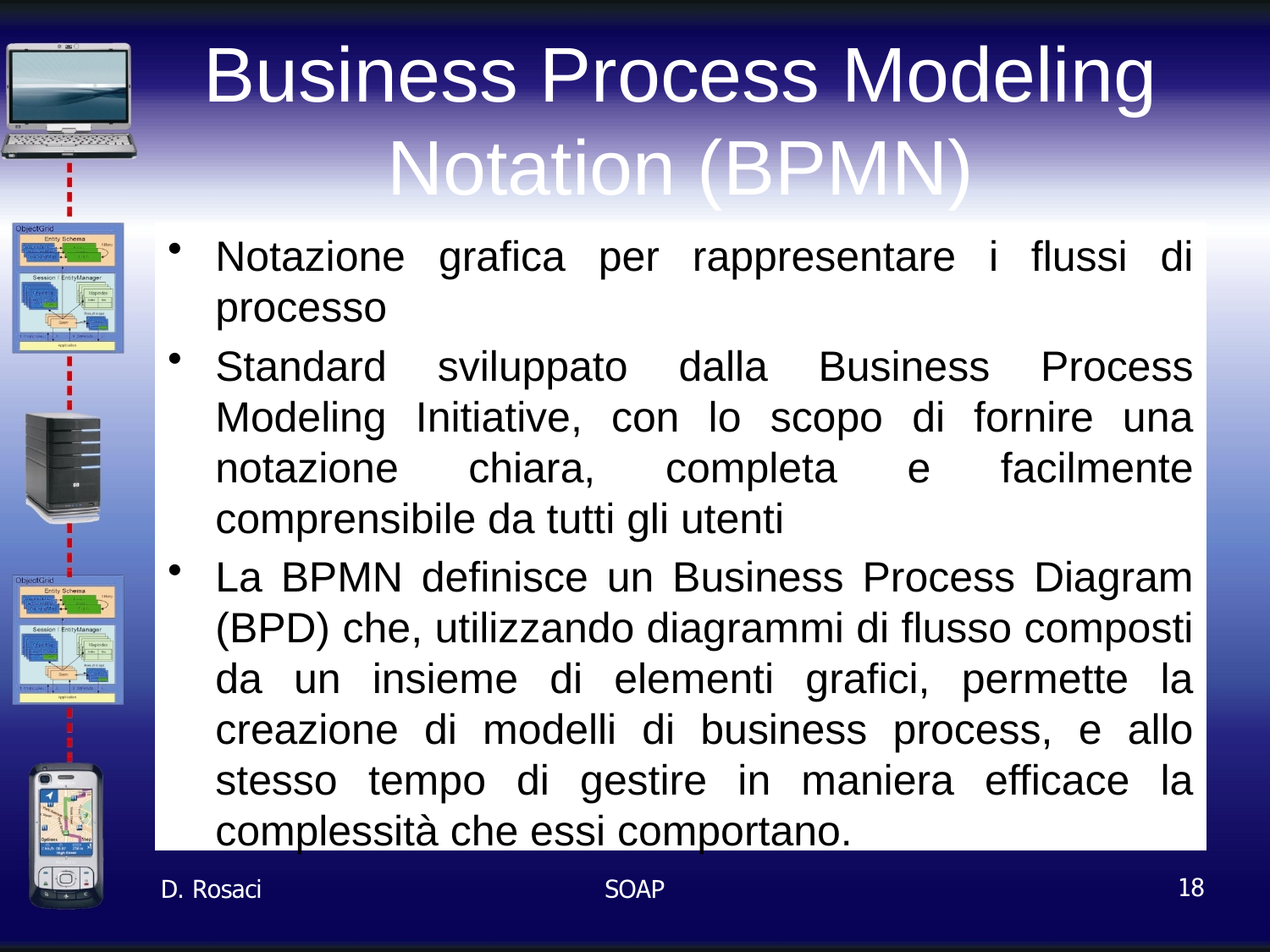

# Business Process Modeling Notation (BPMN)
Notazione grafica per rappresentare i flussi di processo
Standard sviluppato dalla Business Process Modeling Initiative, con lo scopo di fornire una notazione chiara, completa e facilmente comprensibile da tutti gli utenti
La BPMN definisce un Business Process Diagram (BPD) che, utilizzando diagrammi di flusso composti da un insieme di elementi grafici, permette la creazione di modelli di business process, e allo stesso tempo di gestire in maniera efficace la complessità che essi comportano.
D. Rosaci
SOAP